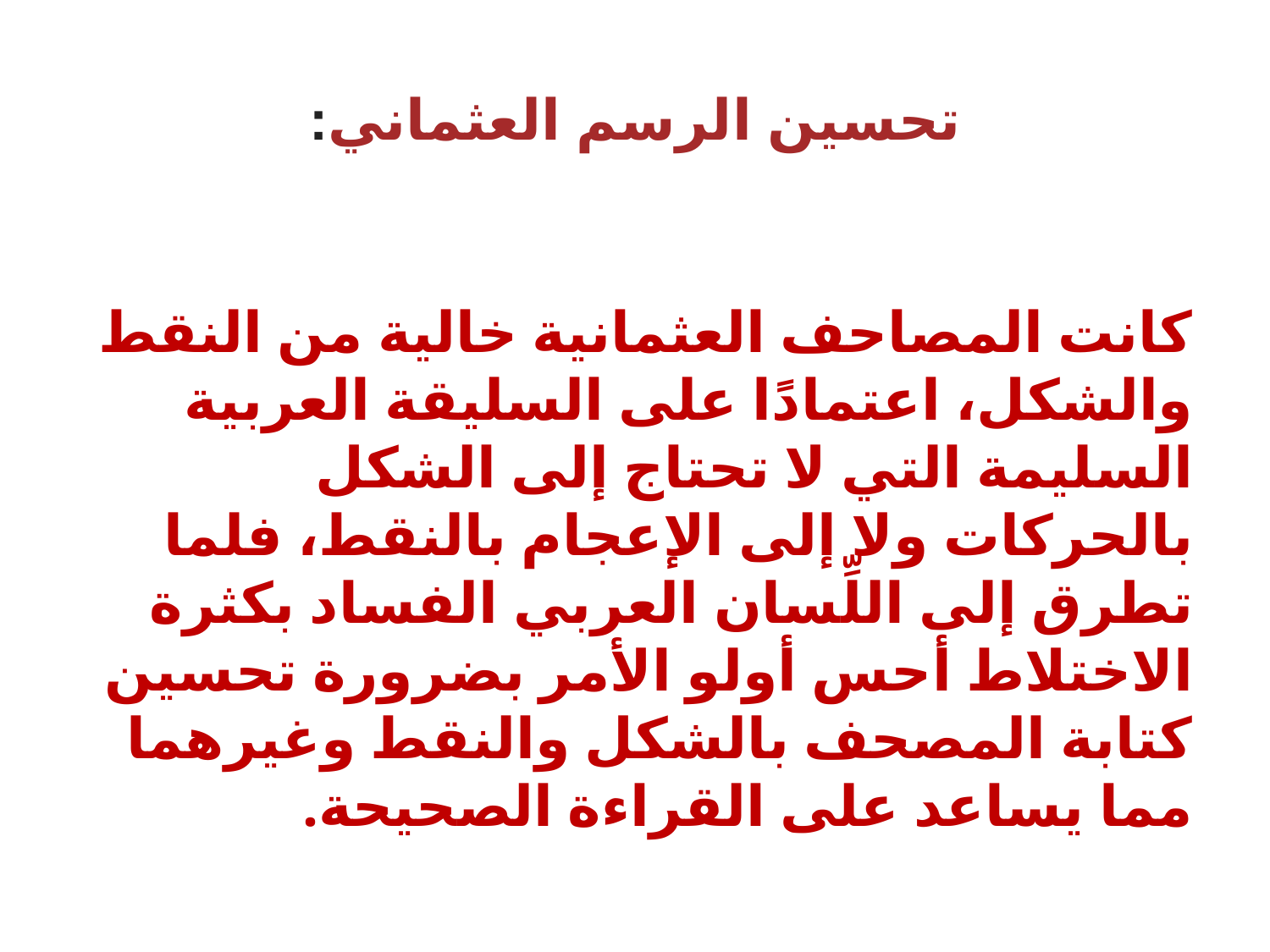

# تحسين الرسم العثماني:
كانت المصاحف العثمانية خالية من النقط والشكل، اعتمادًا على السليقة العربية السليمة التي لا تحتاج إلى الشكل بالحركات ولا إلى الإعجام بالنقط، فلما تطرق إلى اللِّسان العربي الفساد بكثرة الاختلاط أحس أولو الأمر بضرورة تحسين كتابة المصحف بالشكل والنقط وغيرهما مما يساعد على القراءة الصحيحة.